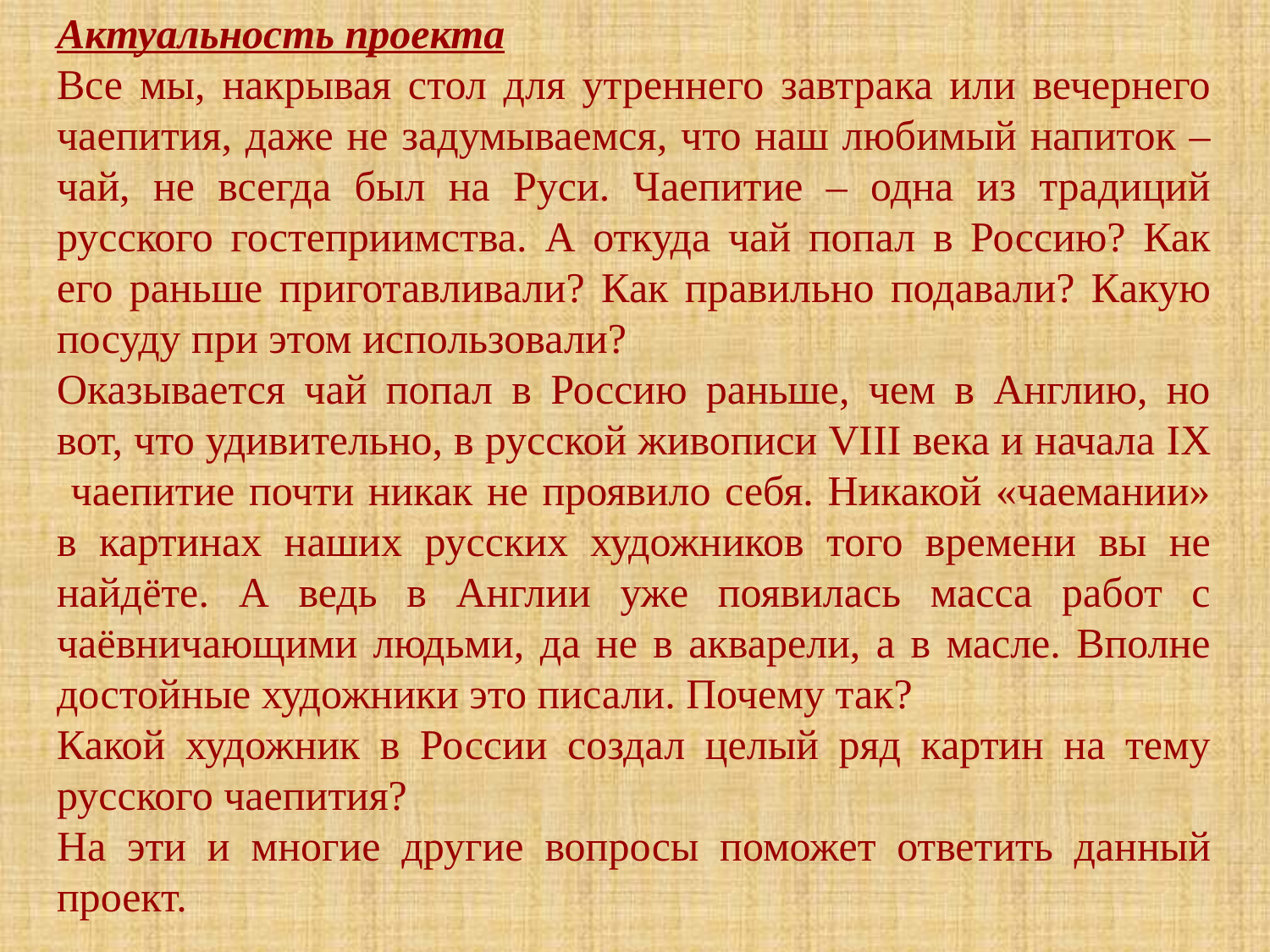

Актуальность проекта
Все мы, накрывая стол для утреннего завтрака или вечернего чаепития, даже не задумываемся, что наш любимый напиток – чай, не всегда был на Руси. Чаепитие – одна из традиций русского гостеприимства. А откуда чай попал в Россию? Как его раньше приготавливали? Как правильно подавали? Какую посуду при этом использовали?
Оказывается чай попал в Россию раньше, чем в Англию, но вот, что удивительно, в русской живописи VIII века и начала IX  чаепитие почти никак не проявило себя. Никакой «чаемании» в картинах наших русских художников того времени вы не найдёте. А ведь в Англии уже появилась масса работ с чаёвничающими людьми, да не в акварели, а в масле. Вполне достойные художники это писали. Почему так?
Какой художник в России создал целый ряд картин на тему русского чаепития?
На эти и многие другие вопросы поможет ответить данный проект.